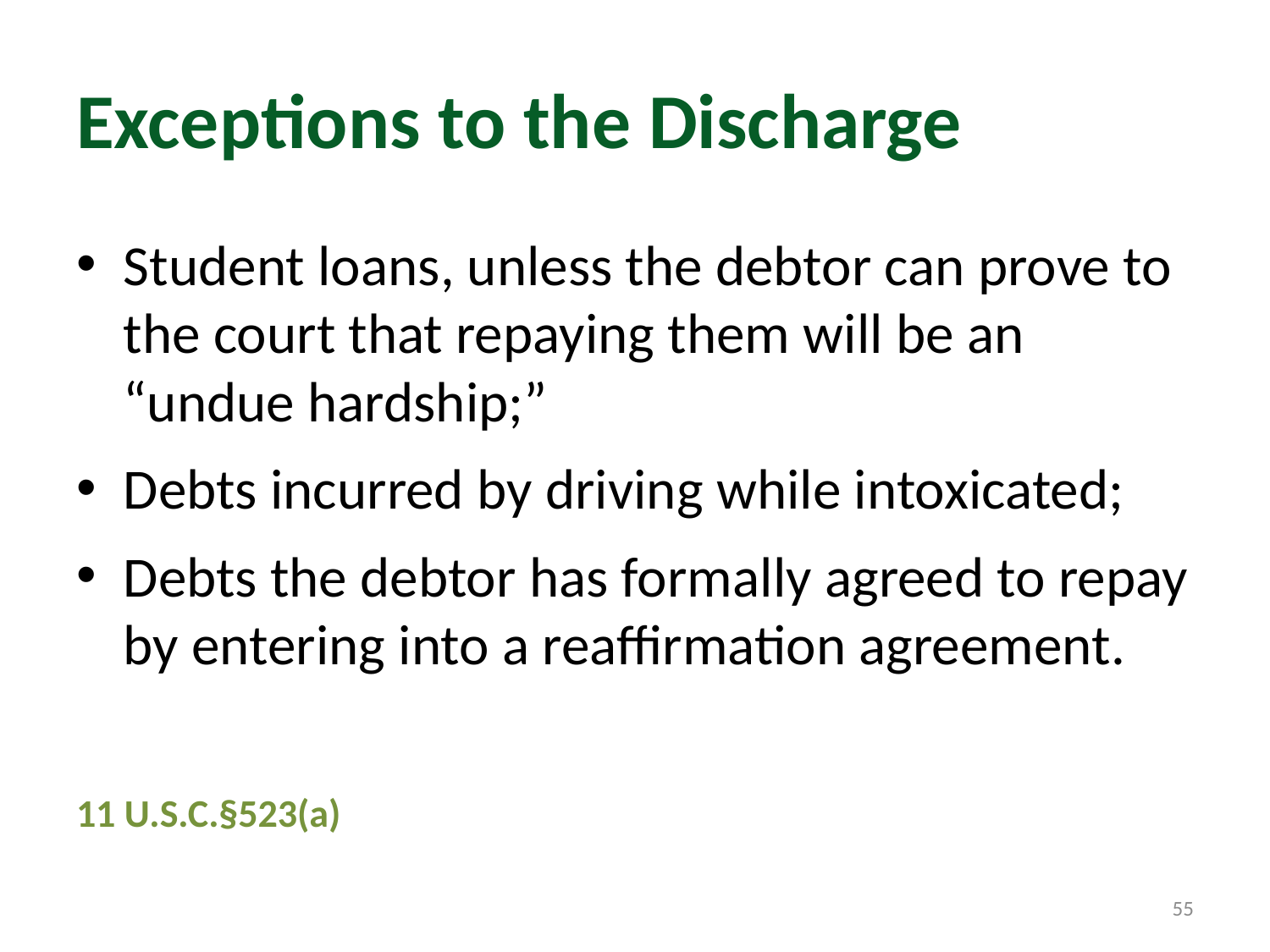

# Exceptions to the Discharge
Student loans, unless the debtor can prove to the court that repaying them will be an “undue hardship;”
Debts incurred by driving while intoxicated;
Debts the debtor has formally agreed to repay by entering into a reaffirmation agreement.

11 U.S.C.§523(a)
55